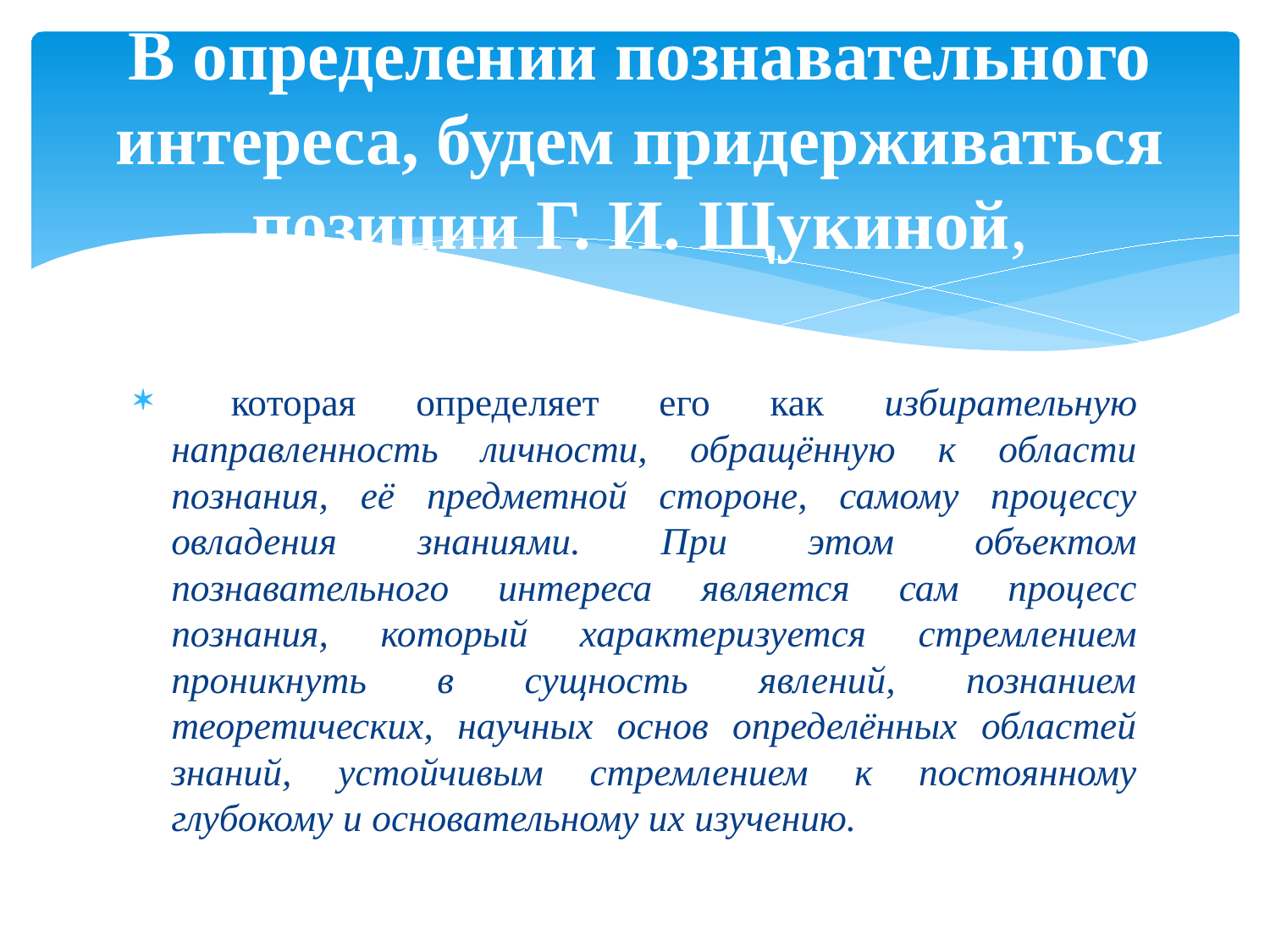

# В определении познавательного интереса, будем придерживаться позиции Г. И. Щукиной,
 которая определяет его как избирательную направленность личности, обращённую к области познания, её предметной стороне, самому процессу овладения знаниями. При этом объектом познавательного интереса является сам процесс познания, который характеризуется стремлением проникнуть в сущность явлений, познанием теоретических, научных основ определённых областей знаний, устойчивым стремлением к постоянному глубокому и основательному их изучению.